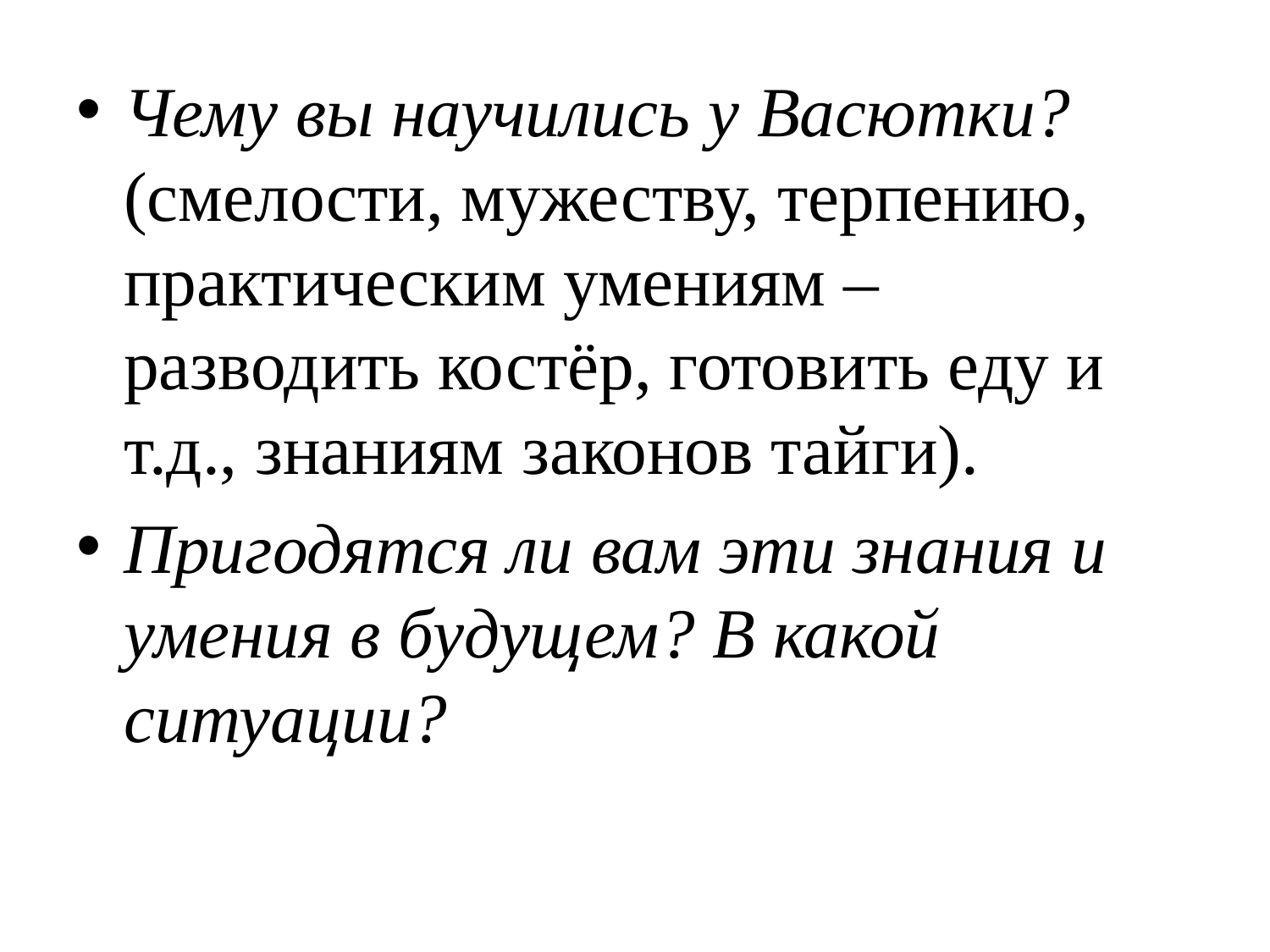

#
Чему вы научились у Васютки? (смелости, мужеству, терпению, практическим умениям – разводить костёр, готовить еду и т.д., знаниям законов тайги).
Пригодятся ли вам эти знания и умения в будущем? В какой ситуации?